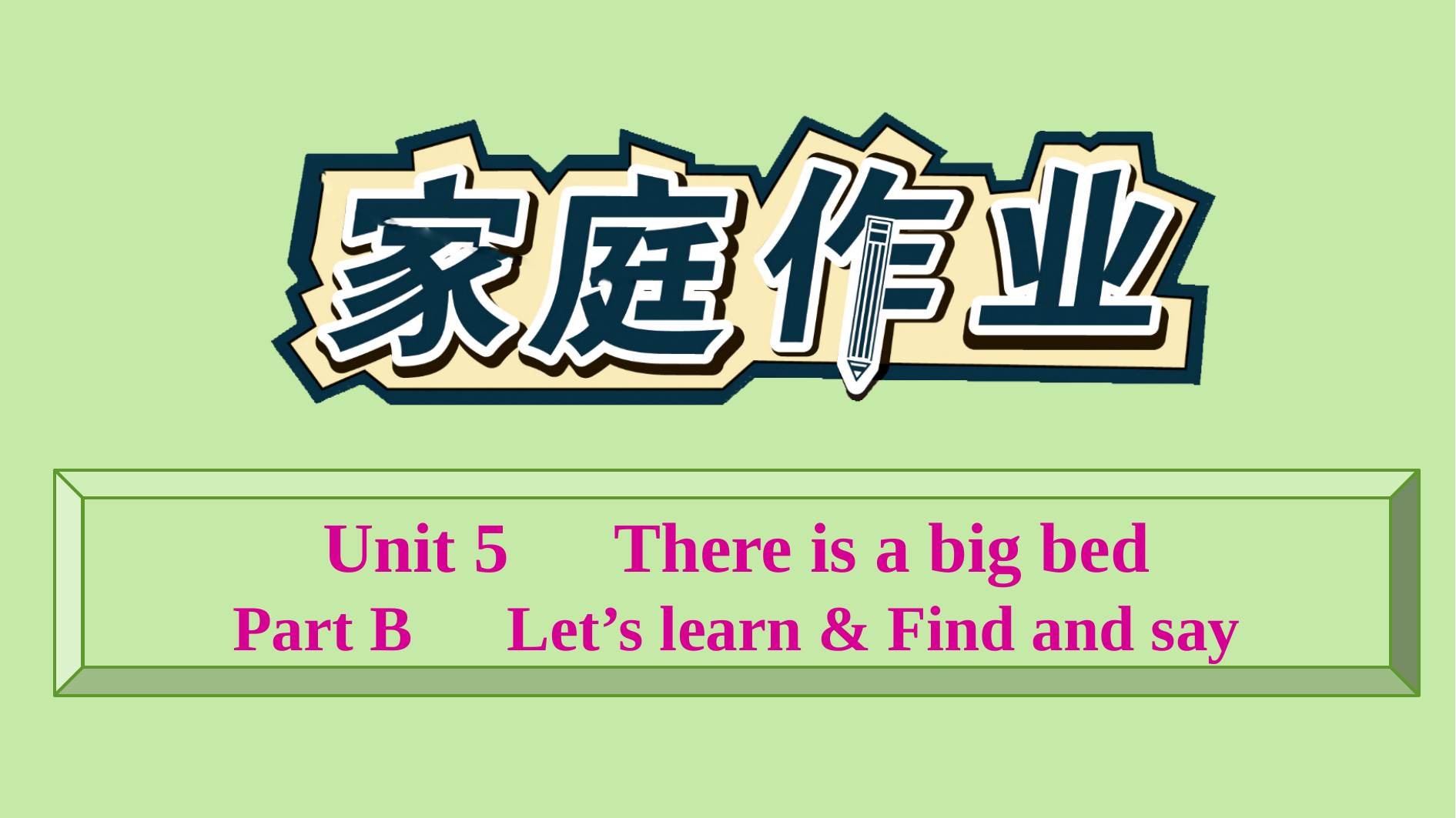

Unit 5　There is a big bed
Part B　Let’s learn & Find and say